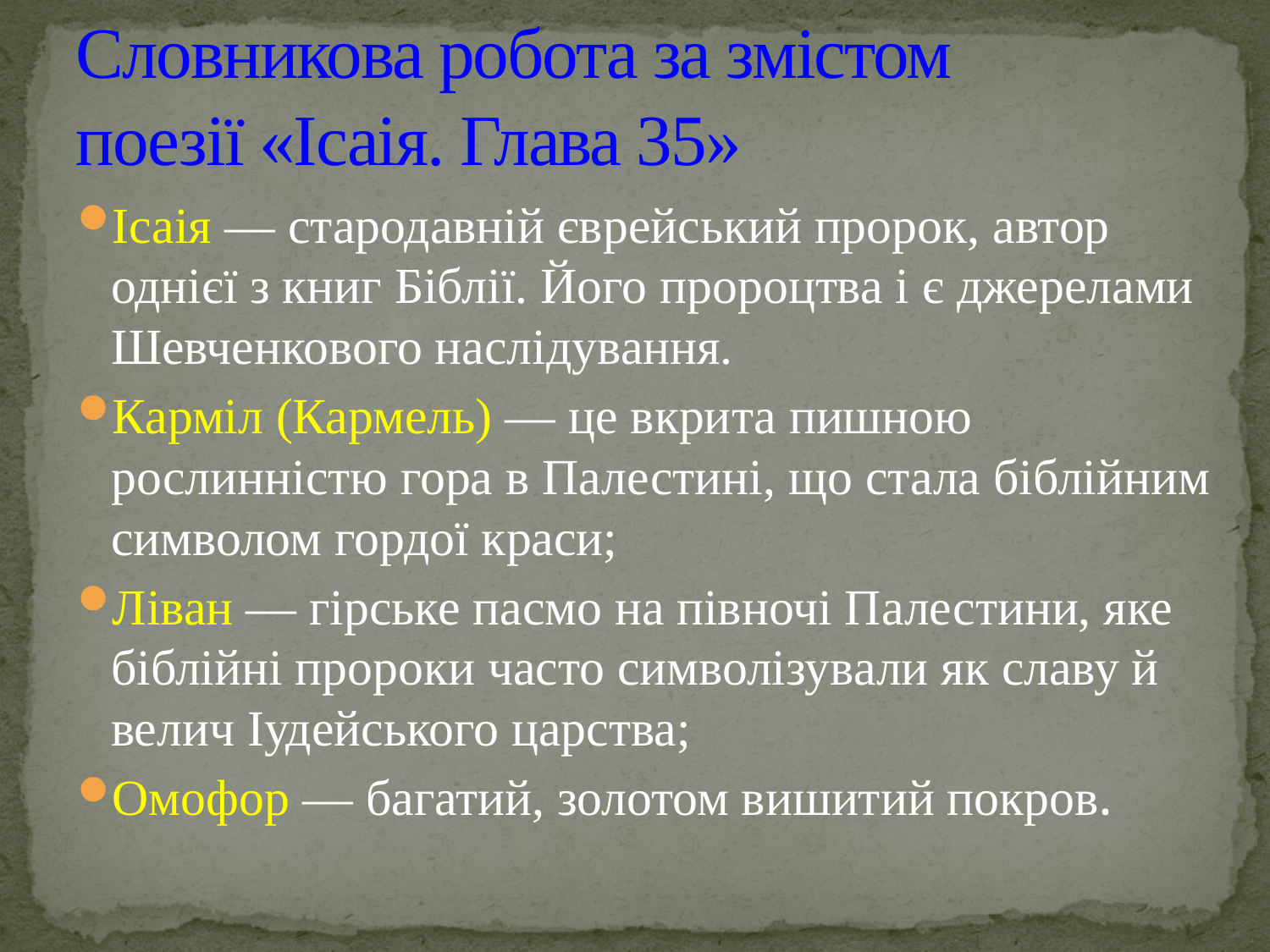

# Словникова робота за змістом поезії «Ісаія. Глава 35»
Ісаія — стародавній єврейський пророк, автор однієї з книг Біблії. Його пророцтва і є джерелами Шевченкового наслідування.
Карміл (Кармель) — це вкрита пишною рослинністю гора в Палестині, що стала біблійним символом гордої краси;
Ліван — гірське пасмо на півночі Палестини, яке біблійні пророки часто символізували як славу й велич Іудейського царства;
Омофор — багатий, золотом вишитий покров.